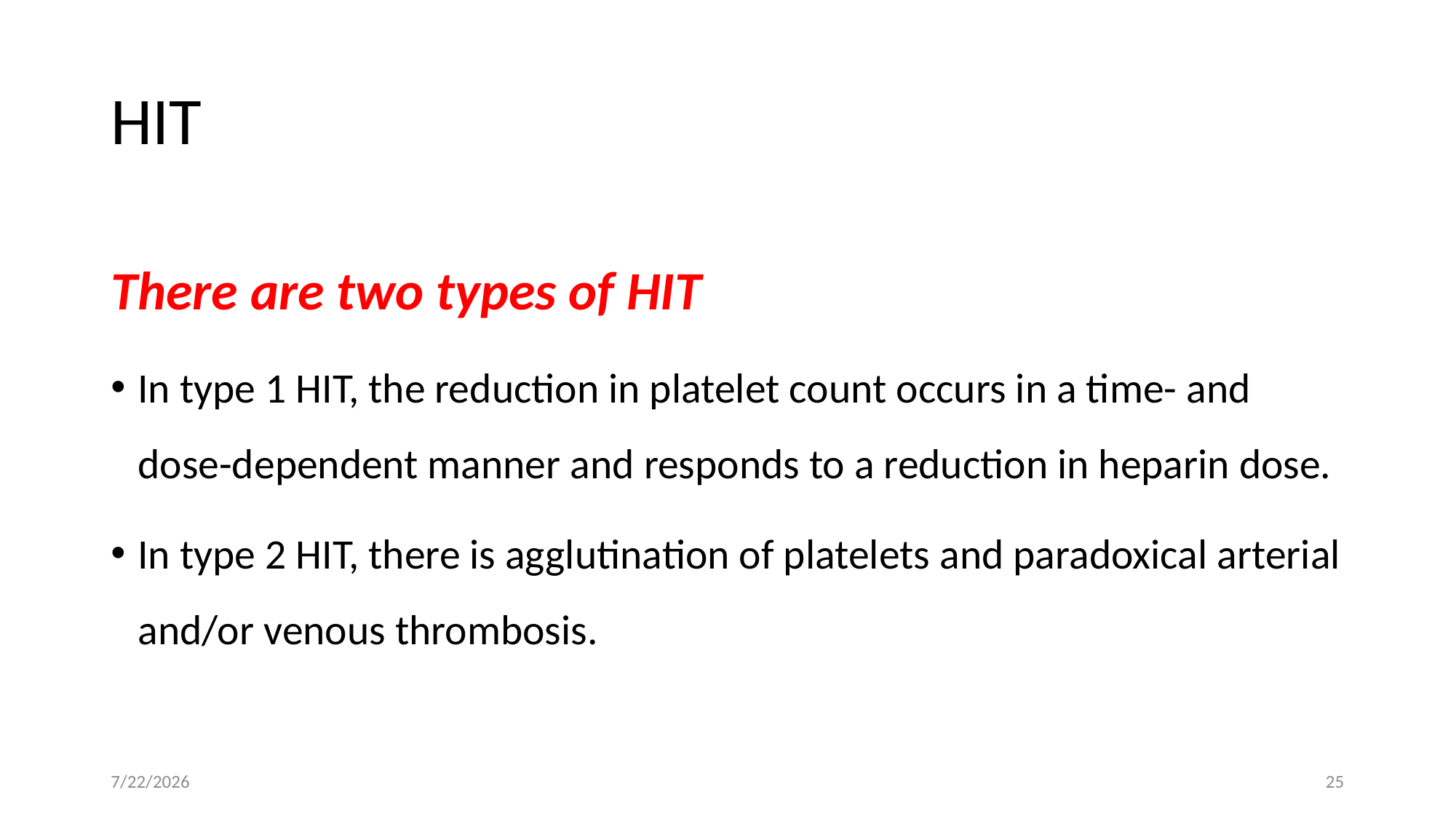

# HIT
There are two types of HIT
In type 1 HIT, the reduction in platelet count occurs in a time- and dose-dependent manner and responds to a reduction in heparin dose.
In type 2 HIT, there is agglutination of platelets and paradoxical arterial and/or venous thrombosis.
7/22/2026
25